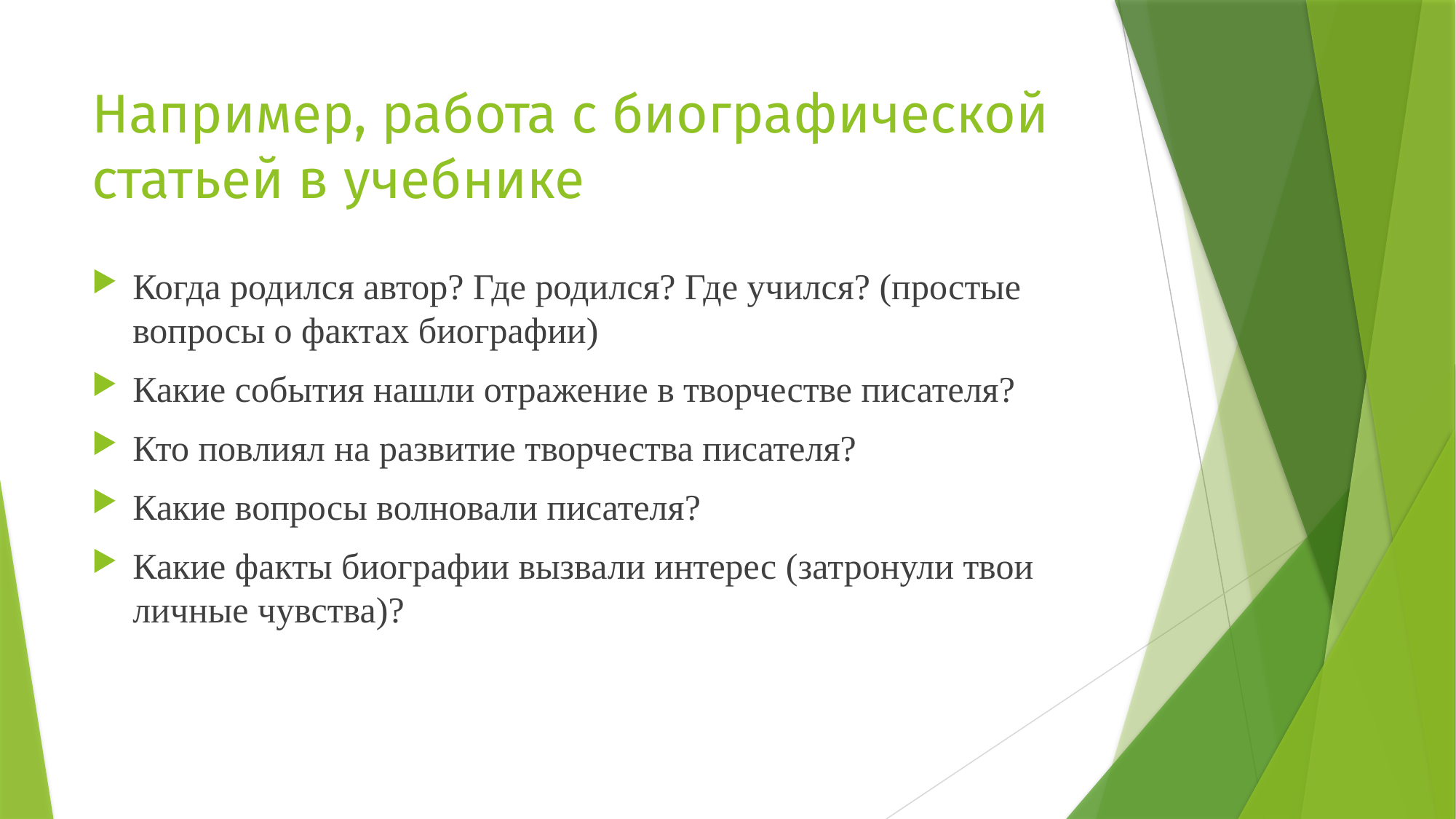

# Например, работа с биографической статьей в учебнике
Когда родился автор? Где родился? Где учился? (простые вопросы о фактах биографии)
Какие события нашли отражение в творчестве писателя?
Кто повлиял на развитие творчества писателя?
Какие вопросы волновали писателя?
Какие факты биографии вызвали интерес (затронули твои личные чувства)?